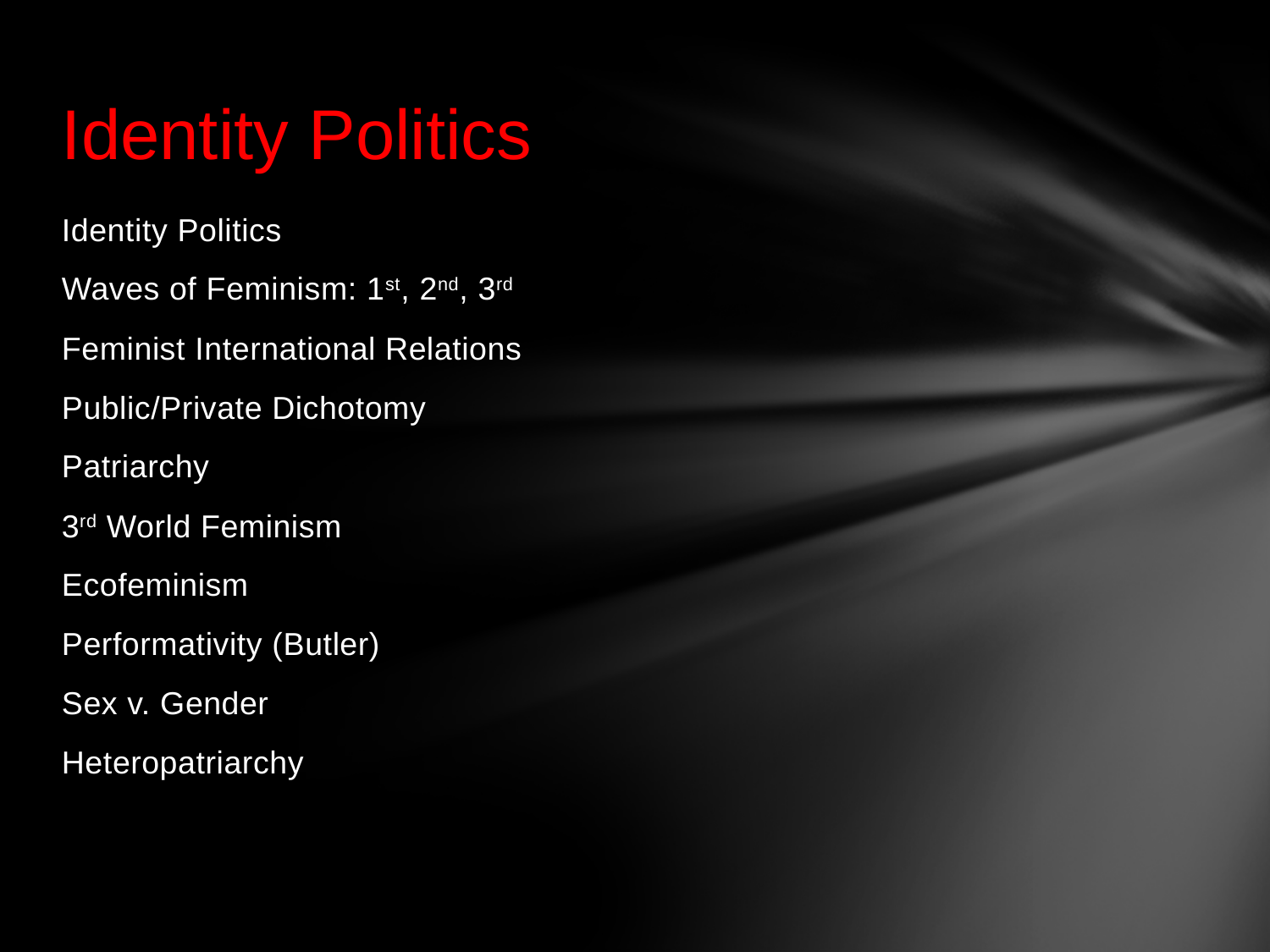

# Identity Politics
Identity Politics
Waves of Feminism: 1st, 2nd, 3rd
Feminist International Relations
Public/Private Dichotomy
Patriarchy
3rd World Feminism
Ecofeminism
Performativity (Butler)
Sex v. Gender
Heteropatriarchy